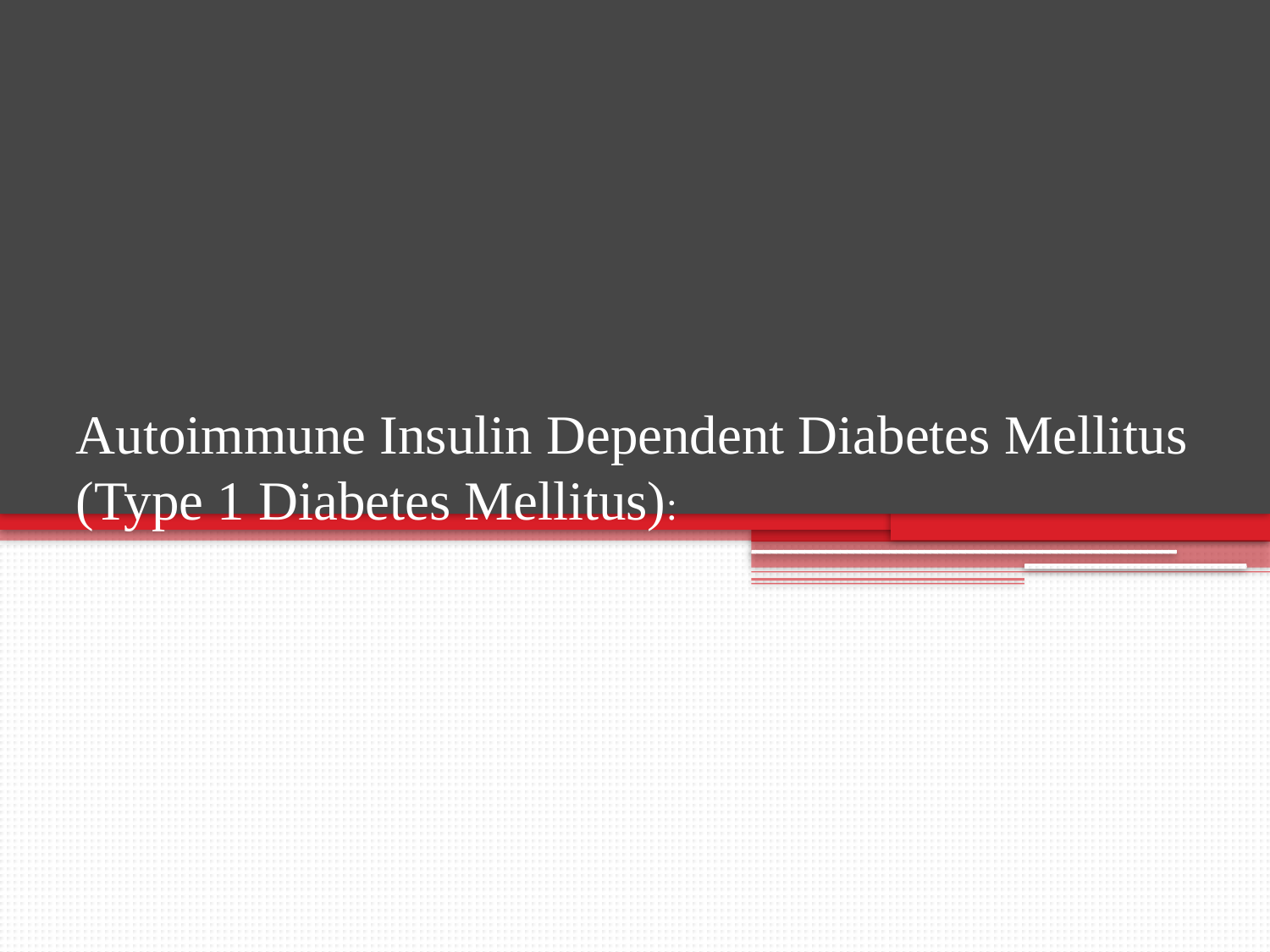

# Autoimmune Insulin Dependent Diabetes Mellitus (Type 1 Diabetes Mellitus):